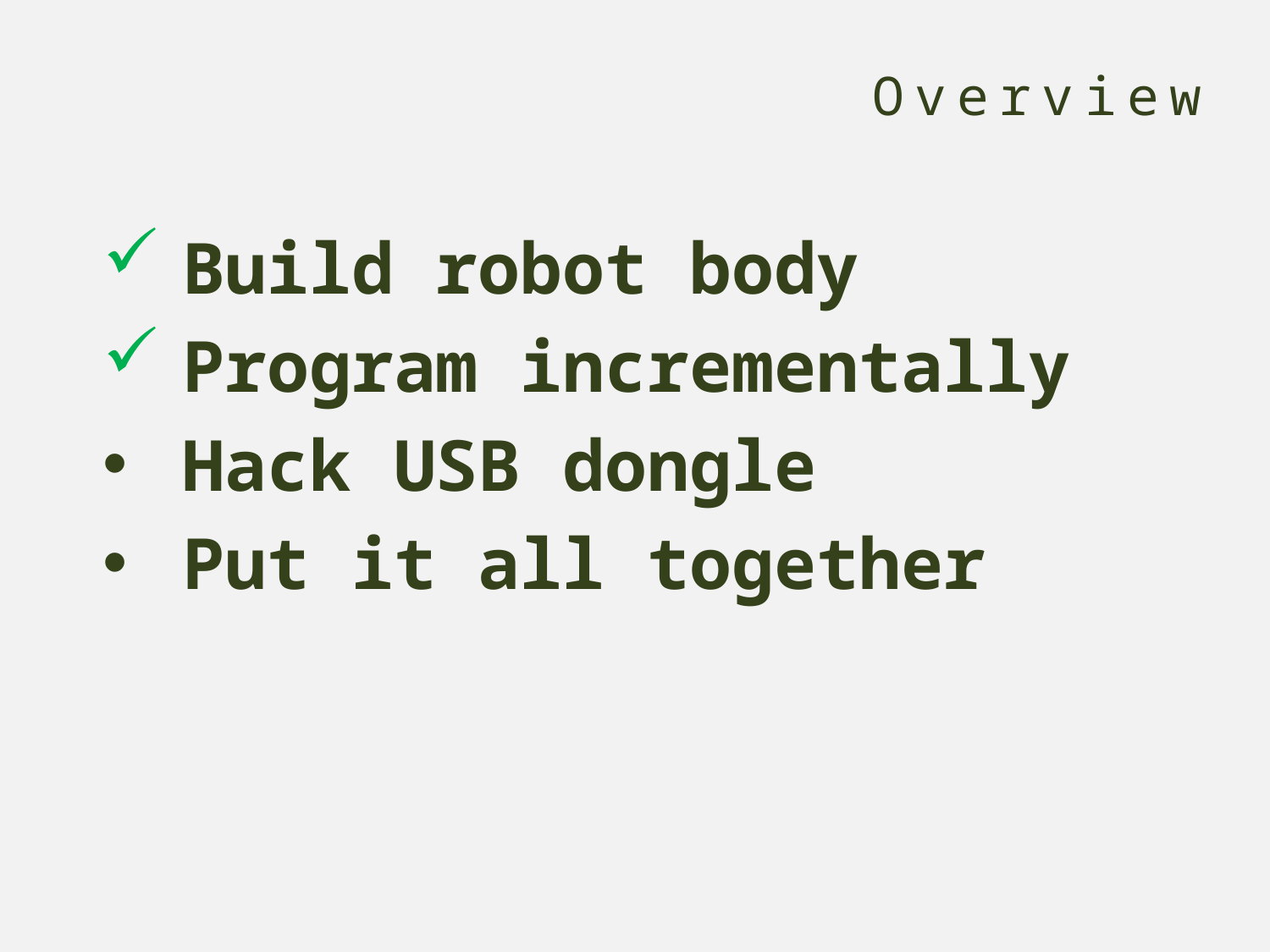

Overview
Build robot body
Program incrementally
Hack USB dongle
Put it all together